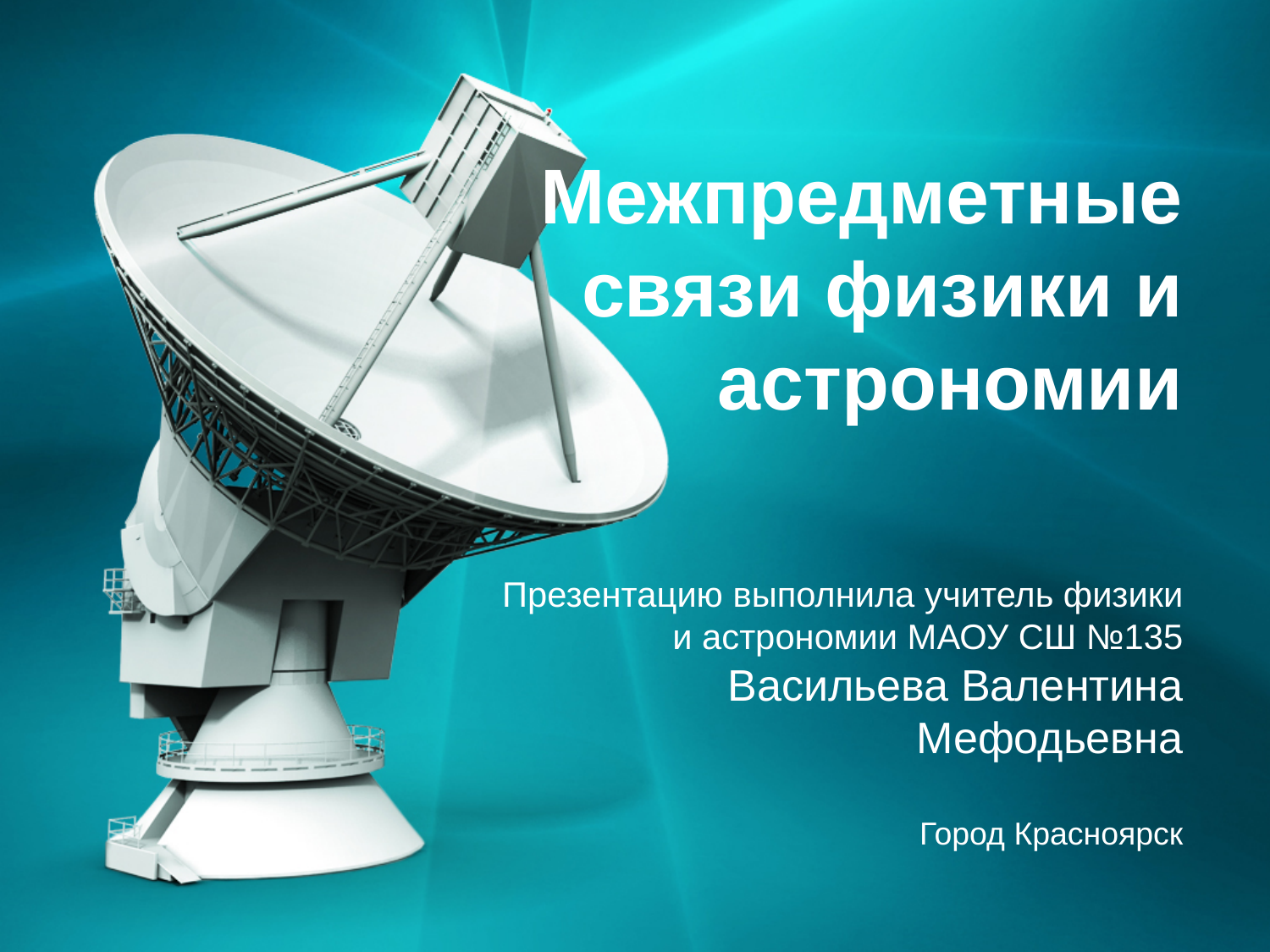

# Межпредметные связи физики и астрономии
Презентацию выполнила учитель физики и астрономии МАОУ СШ №135 Васильева Валентина Мефодьевна

Город Красноярск